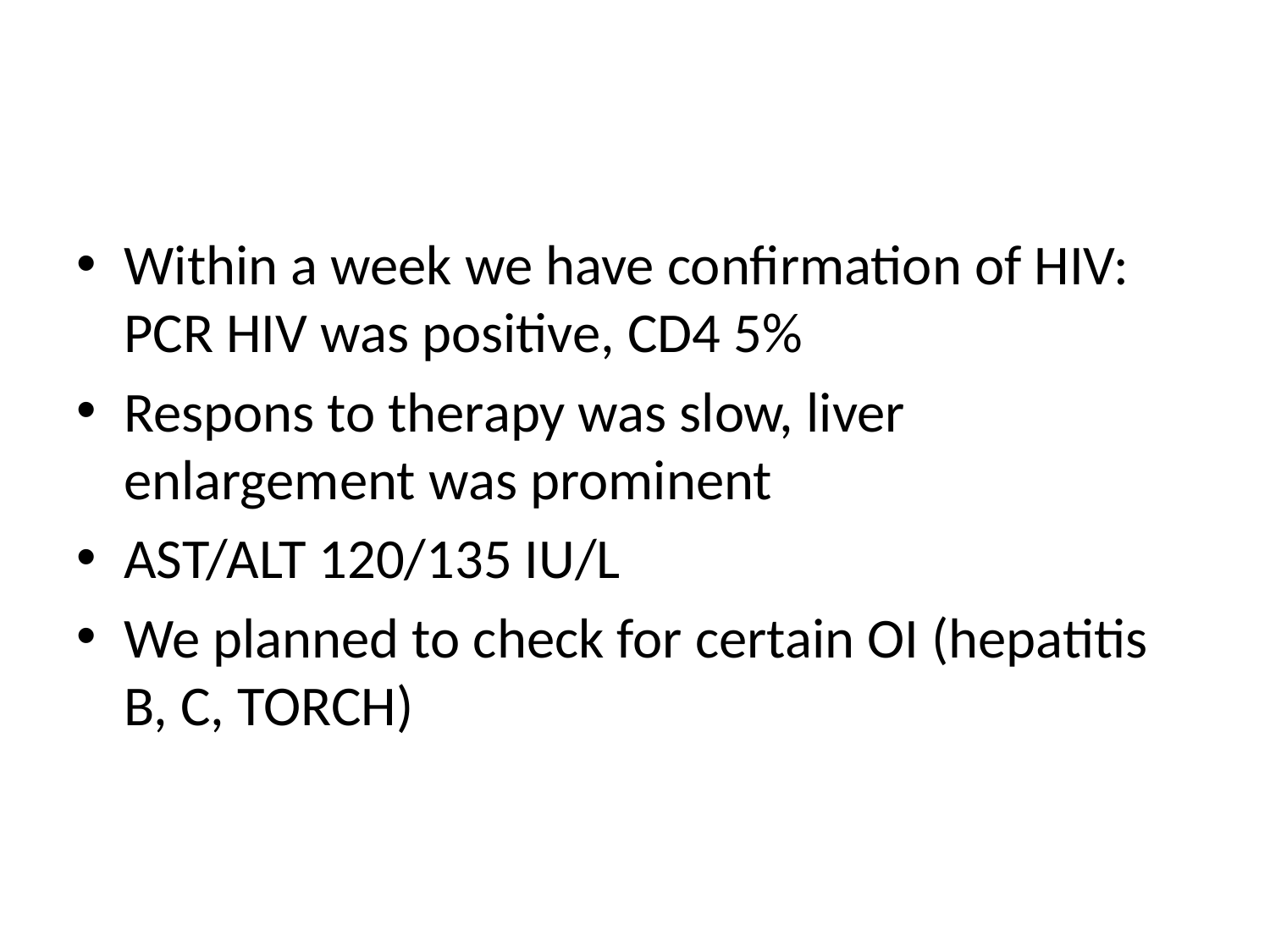

#
Within a week we have confirmation of HIV: PCR HIV was positive, CD4 5%
Respons to therapy was slow, liver enlargement was prominent
AST/ALT 120/135 IU/L
We planned to check for certain OI (hepatitis B, C, TORCH)